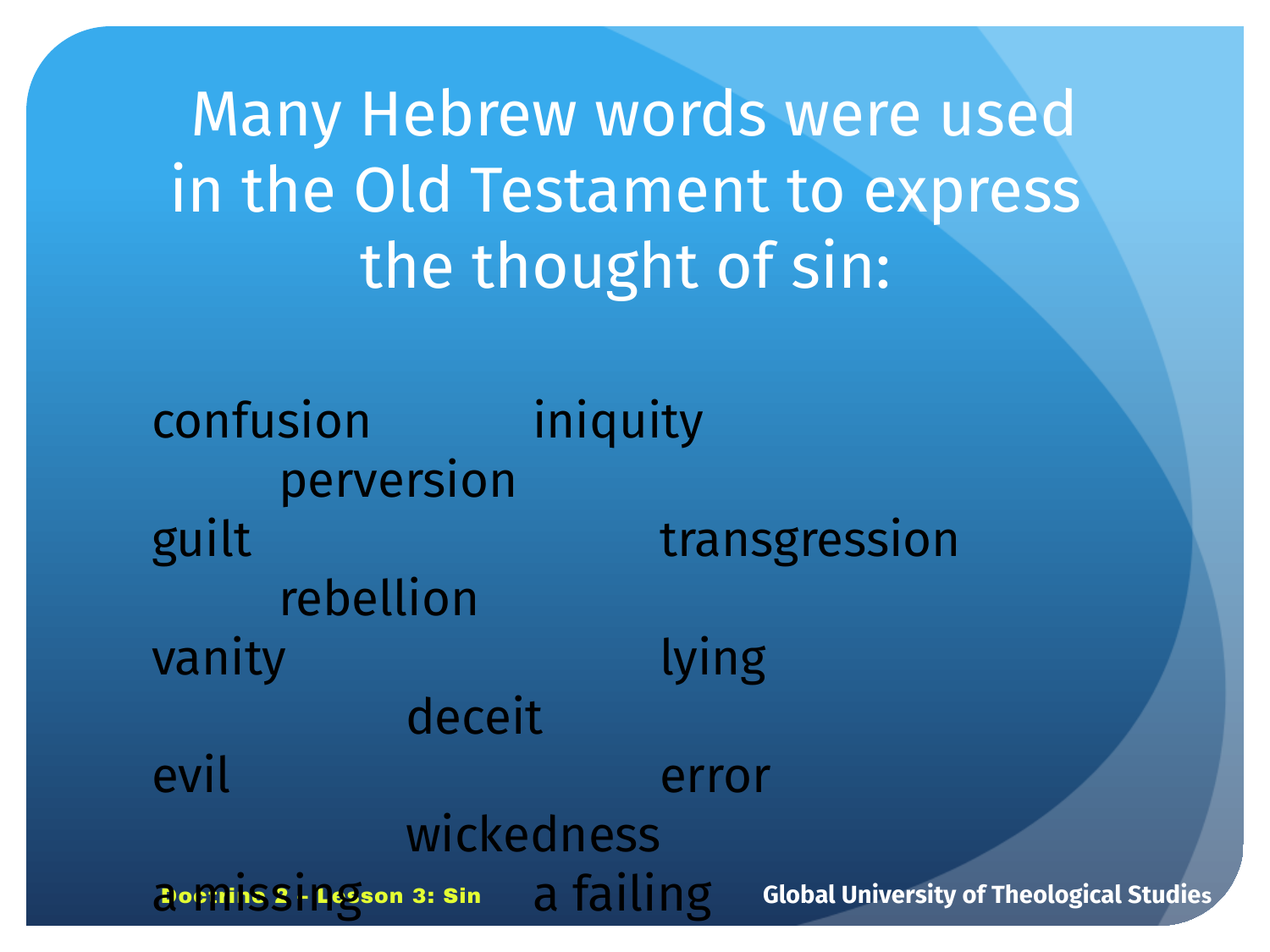

Many Hebrew words were used
in the Old Testament to express
the thought of sin:
confusion		iniquity				perversion
guilt 				transgression 		rebellion
vanity 			lying					deceit
evil				error					wickedness
a missing 		a failing

Doctrine 2 – Lesson 3: Sin                                     Global University of Theological Studies